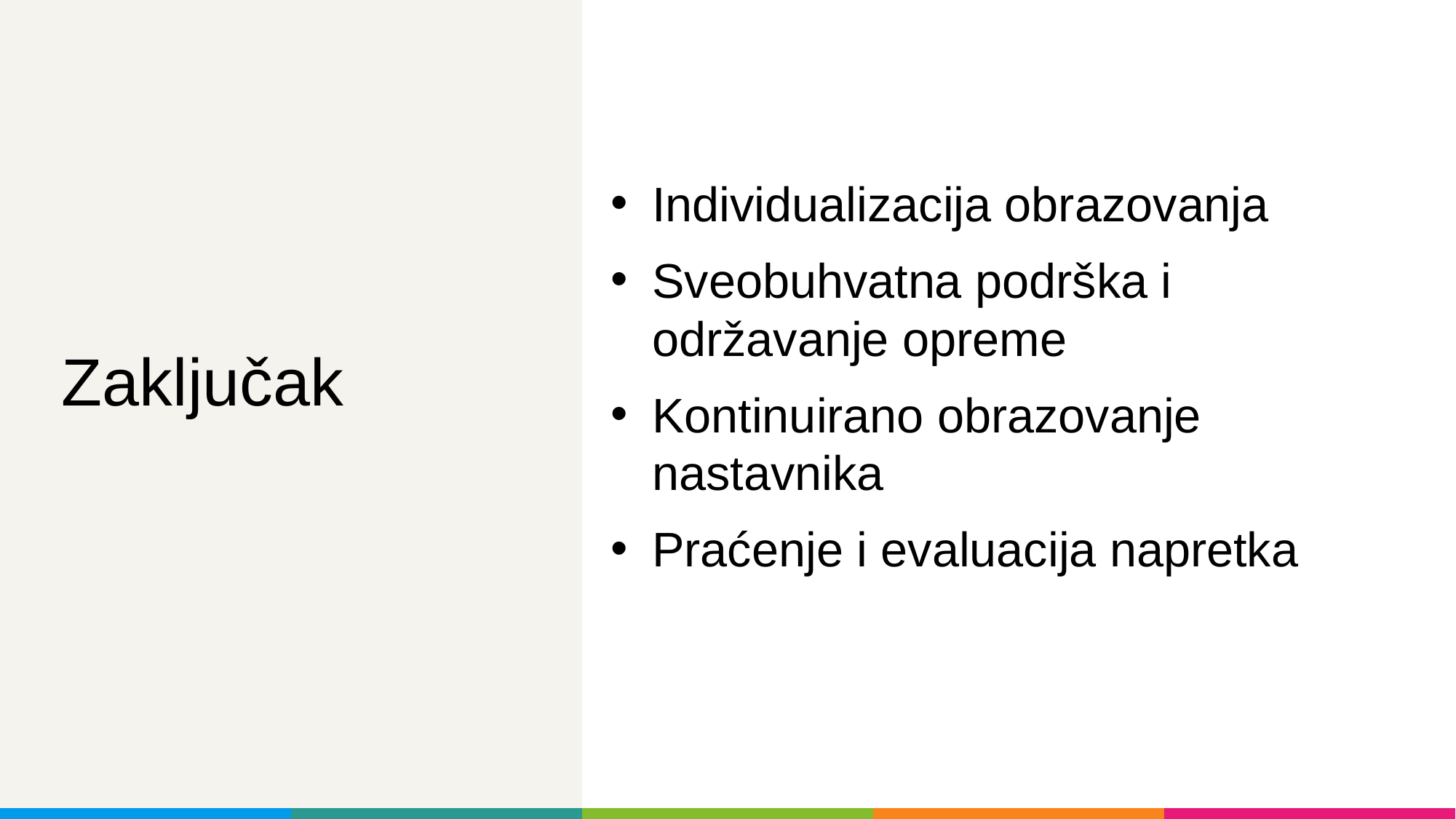

Individualizacija obrazovanja
Sveobuhvatna podrška i održavanje opreme
Kontinuirano obrazovanje nastavnika
Praćenje i evaluacija napretka
# Zaključak